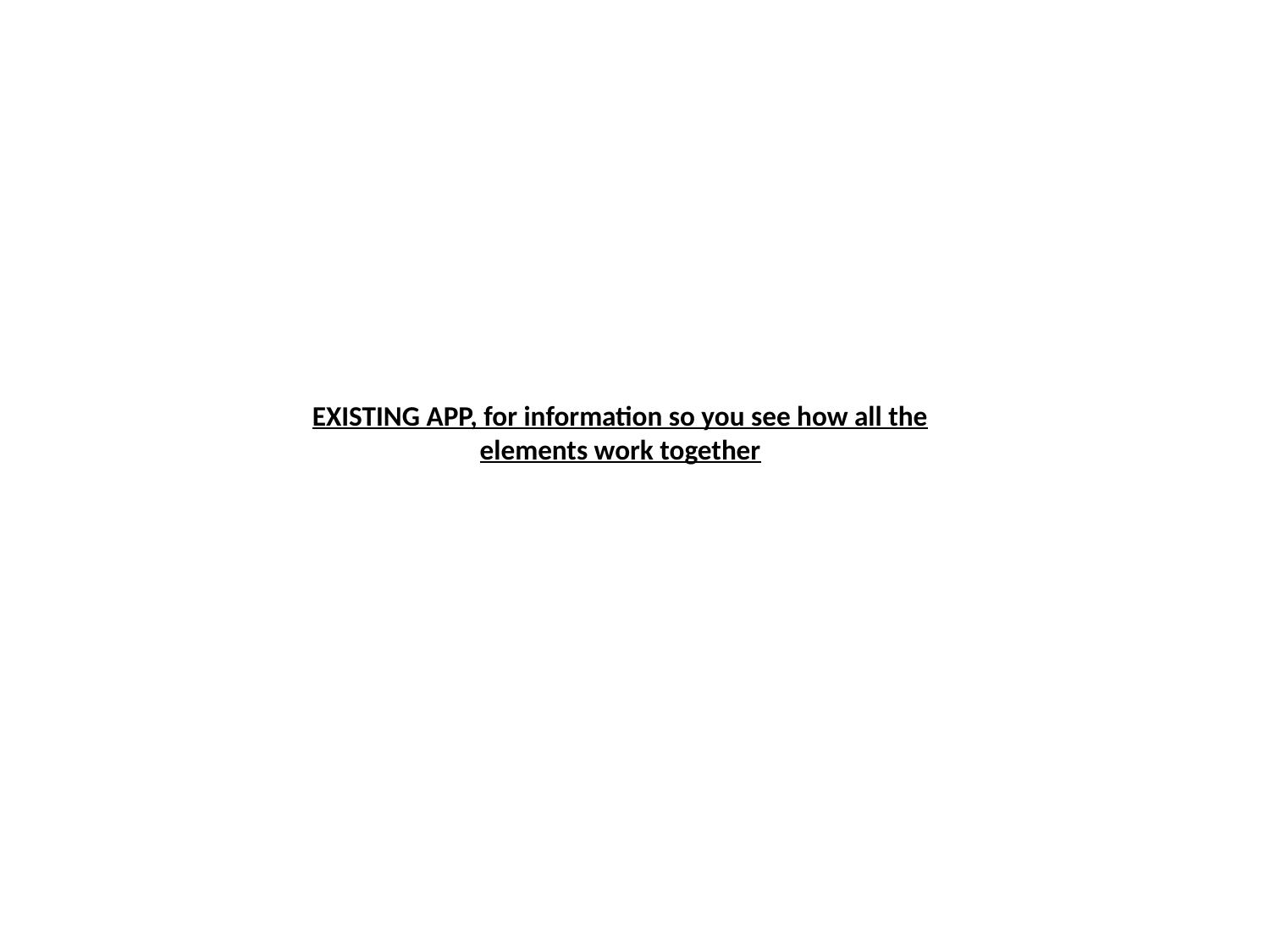

EXISTING APP, for information so you see how all the elements work together